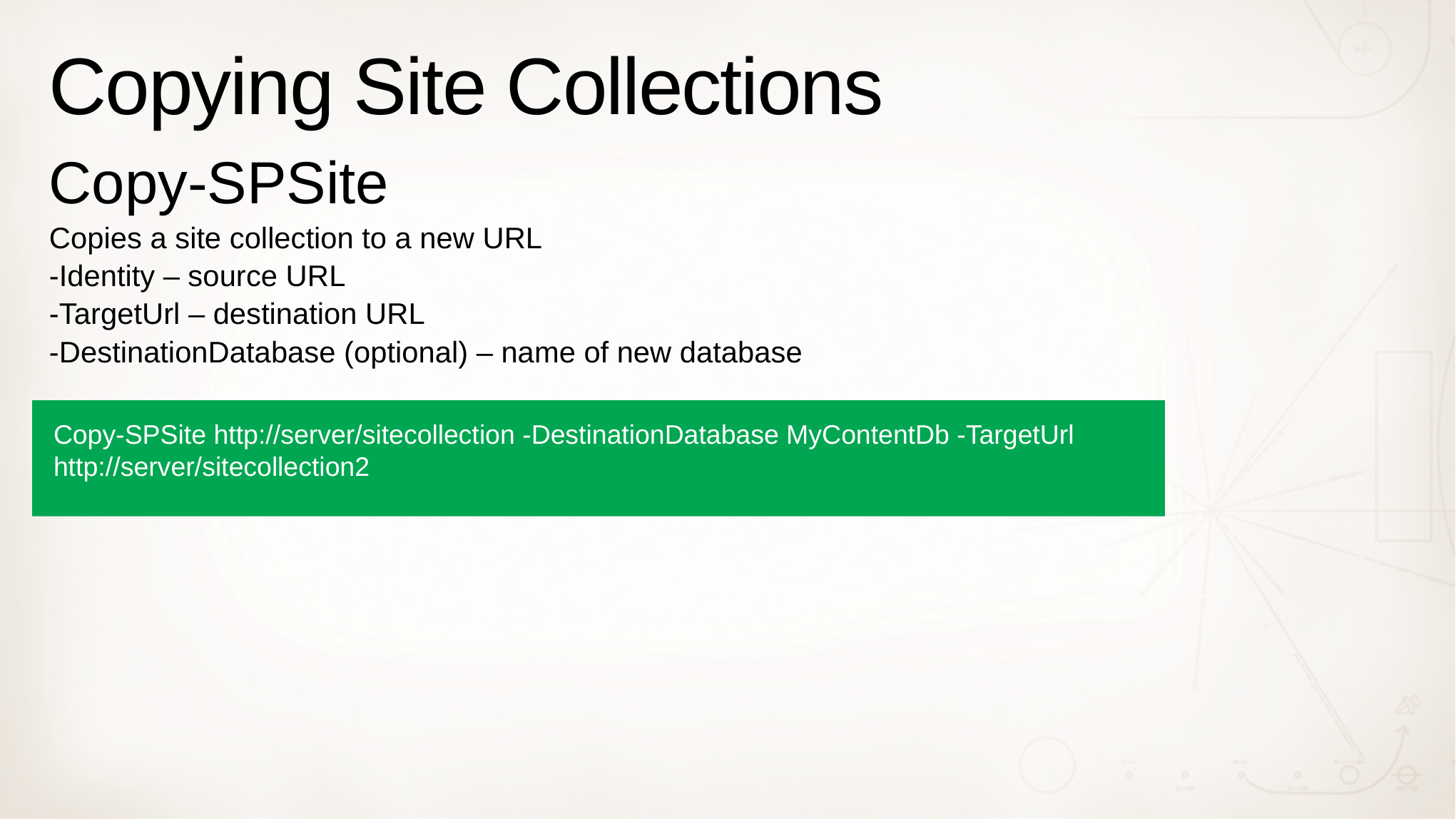

# Copying Site Collections
Copy-SPSite
Copies a site collection to a new URL
-Identity – source URL
-TargetUrl – destination URL
-DestinationDatabase (optional) – name of new database

Copy-SPSite http://server/sitecollection -DestinationDatabase MyContentDb -TargetUrl http://server/sitecollection2